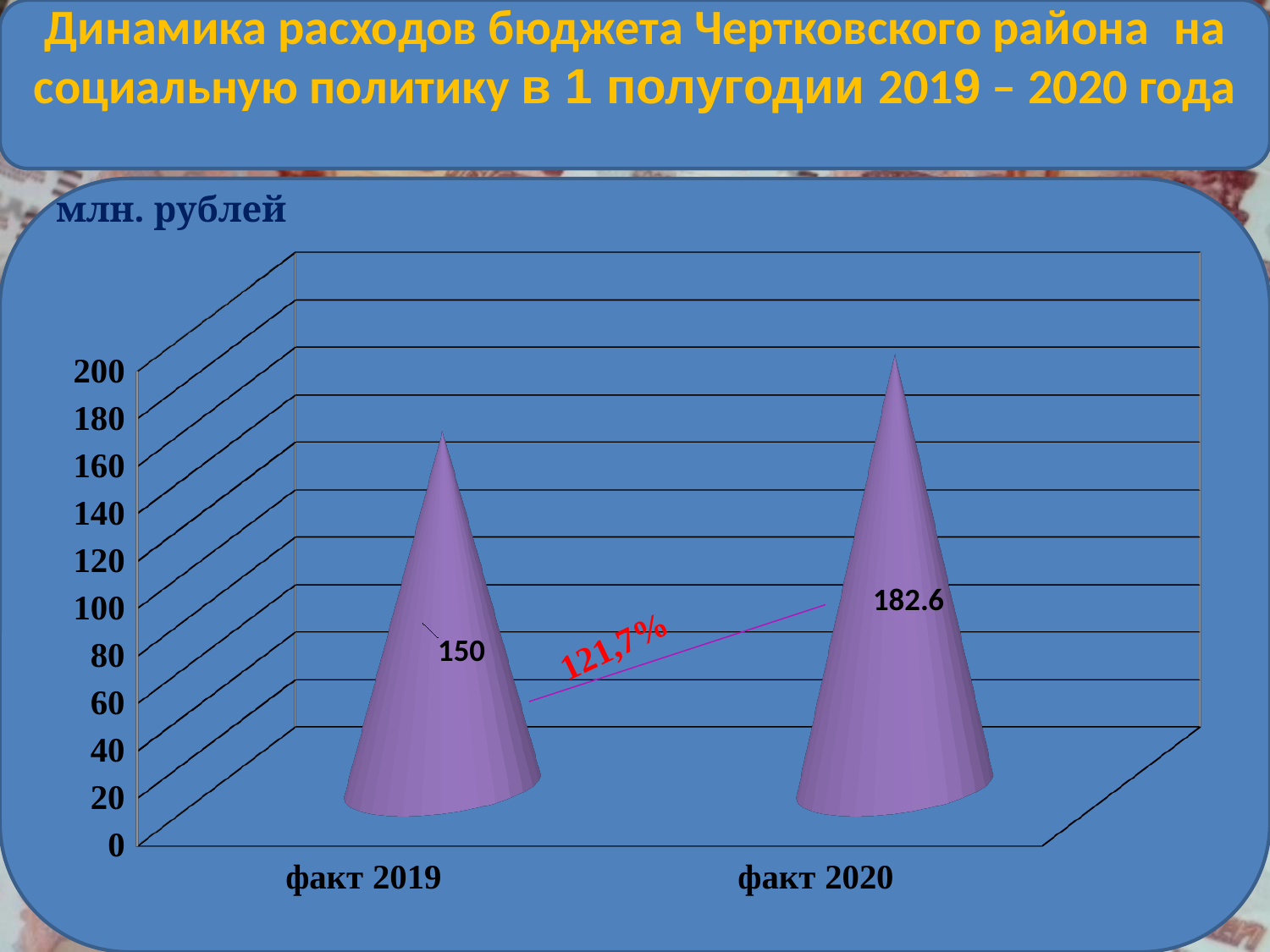

Динамика расходов бюджета Чертковского района  на социальную политику в 1 полугодии 2019 – 2020 года

млн. рублей

[unsupported chart]

121,7%